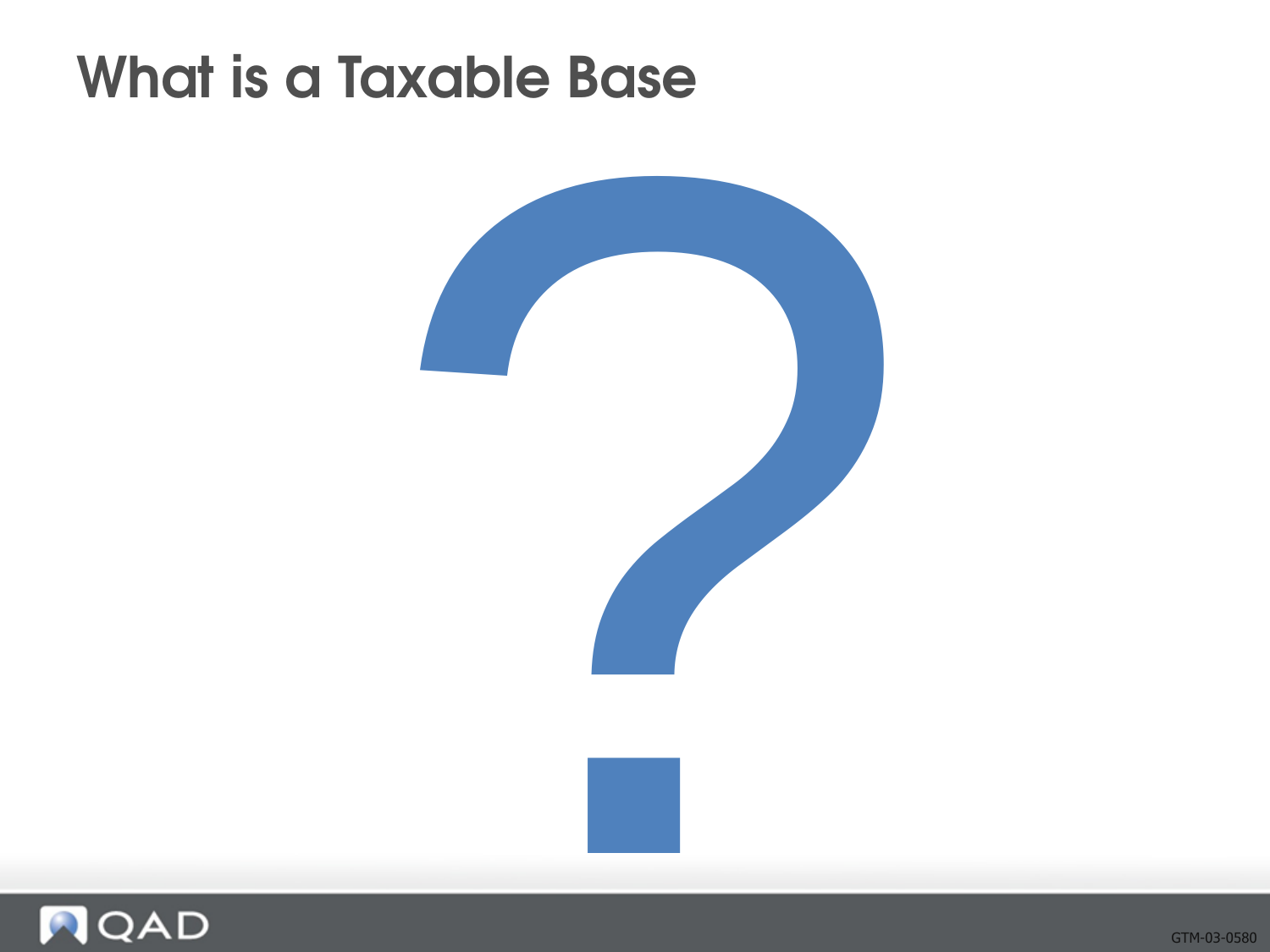

# What is a Taxable Base
?
GTM-03-0580